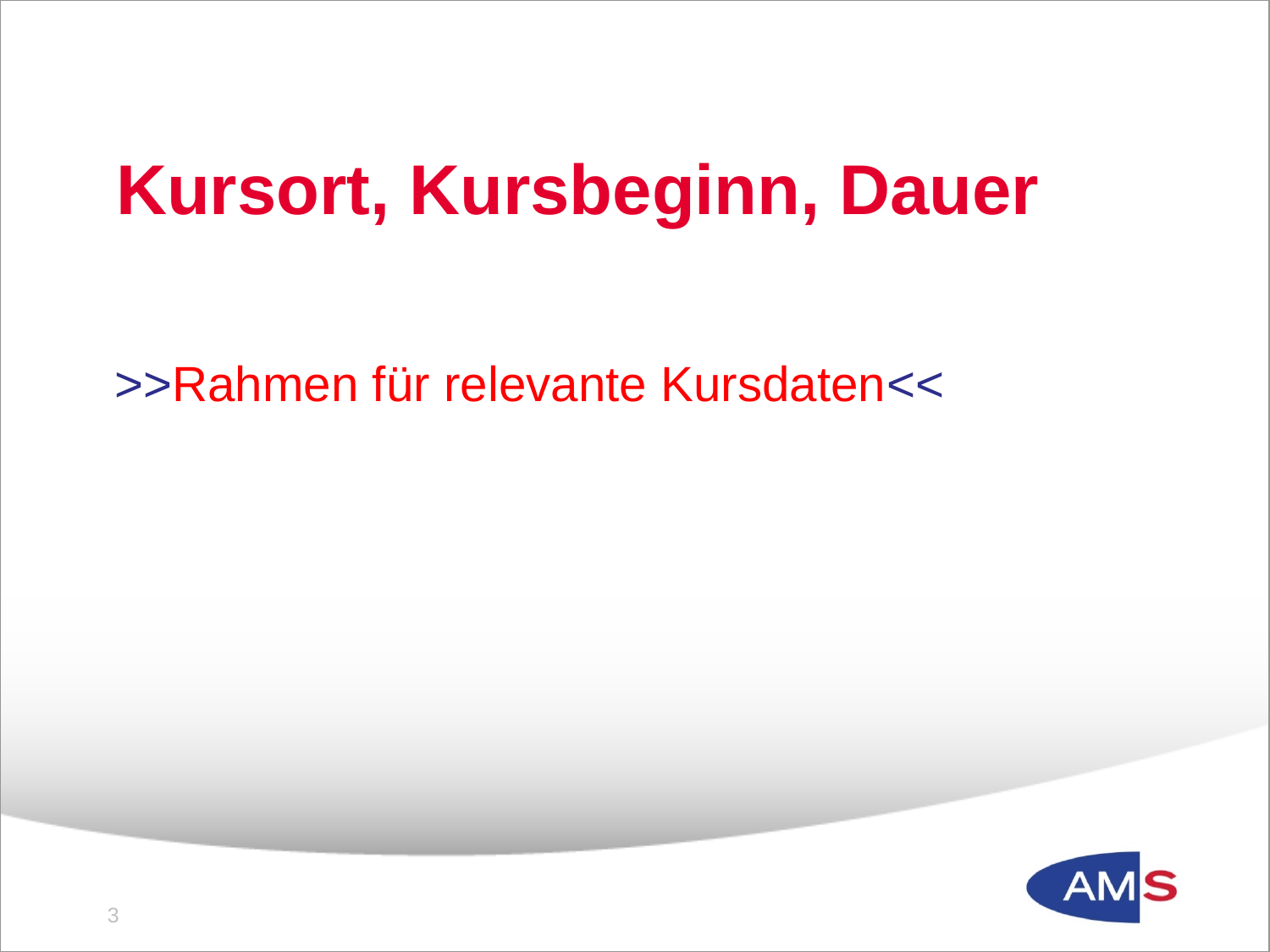

# Kursort, Kursbeginn, Dauer
>>Rahmen für relevante Kursdaten<<

3